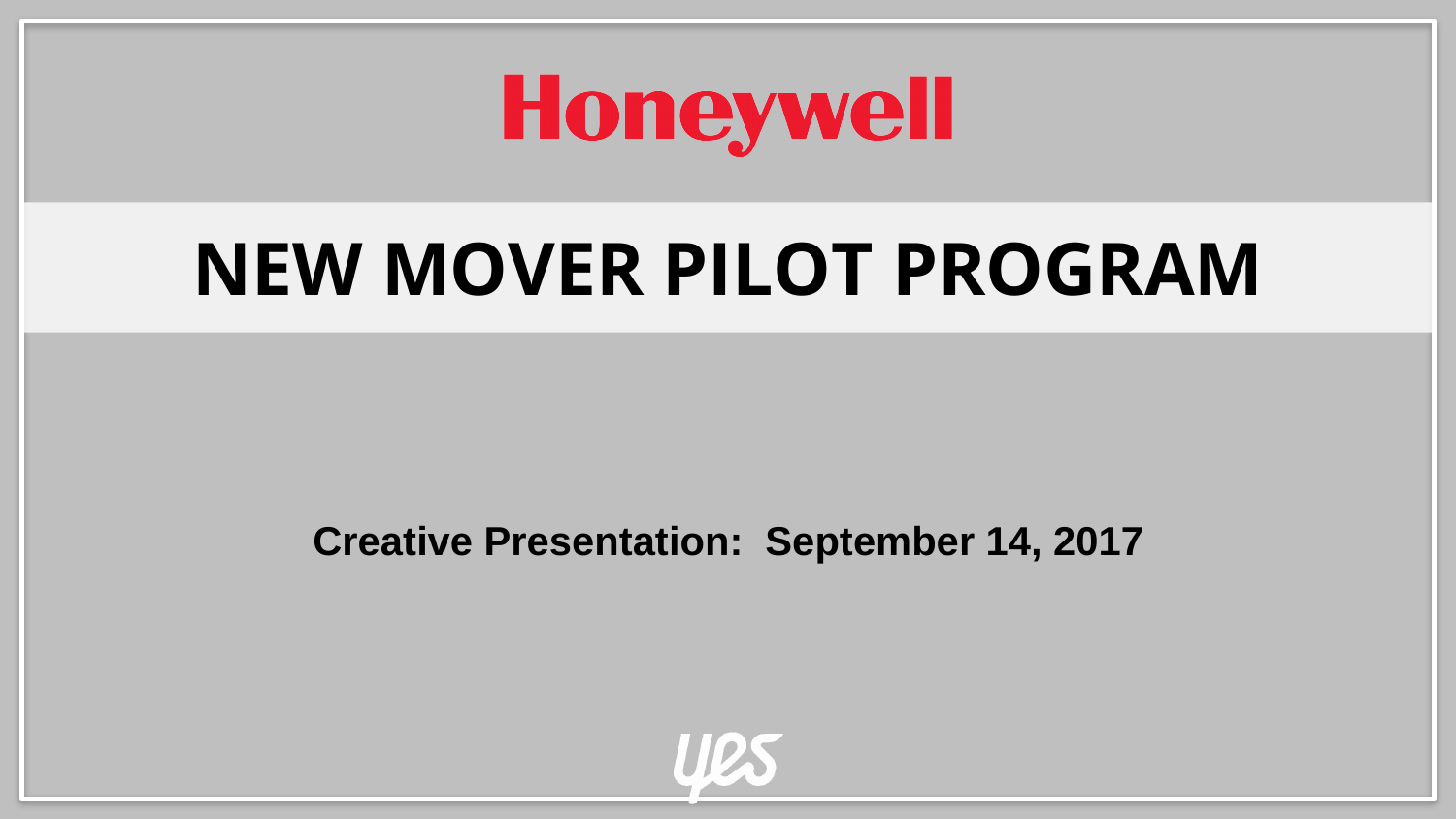

New mover Pilot program
Creative Presentation:  September 14, 2017